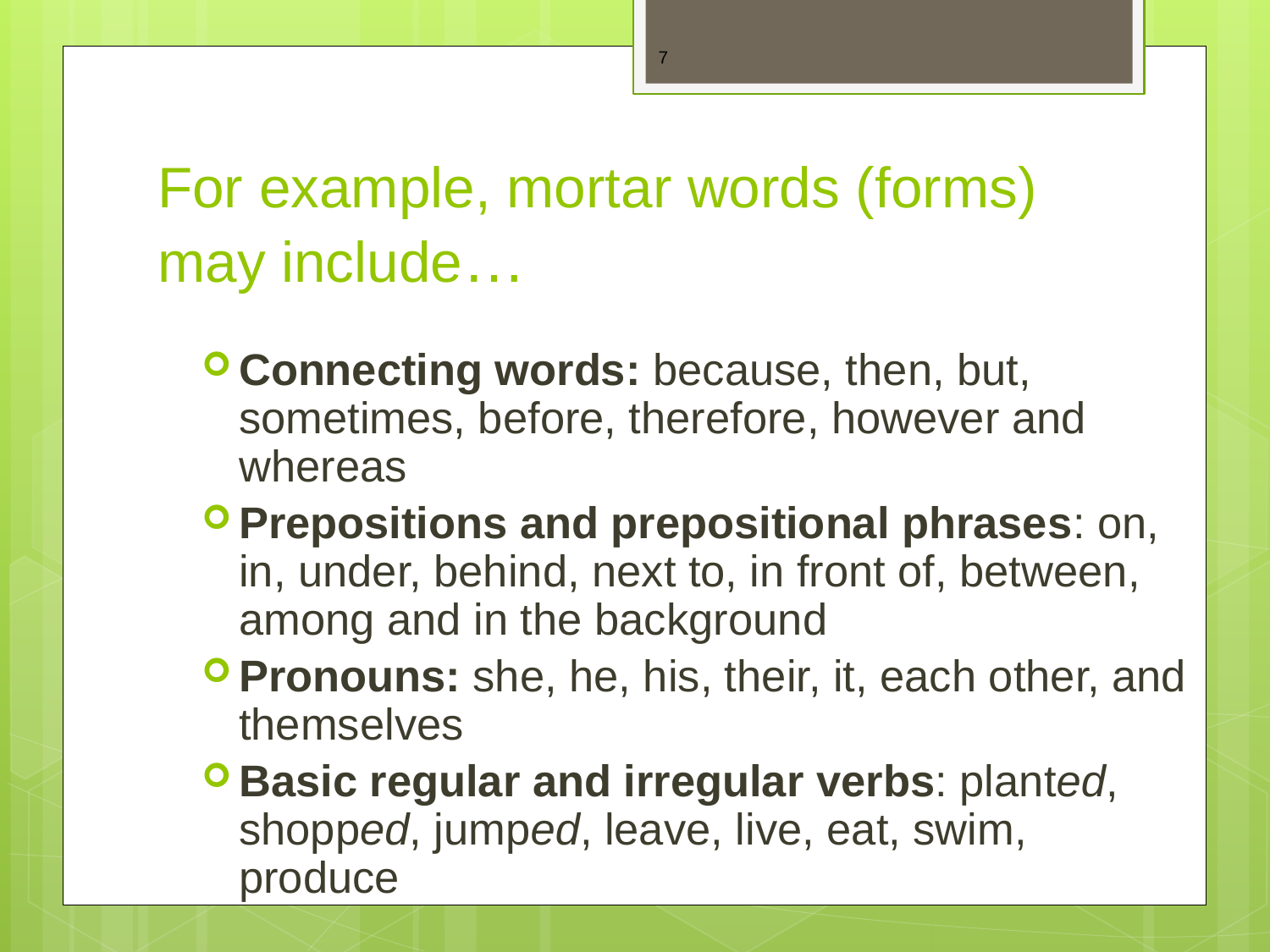

7
# For example, mortar words (forms) may include…
Connecting words: because, then, but, sometimes, before, therefore, however and whereas
Prepositions and prepositional phrases: on, in, under, behind, next to, in front of, between, among and in the background
Pronouns: she, he, his, their, it, each other, and themselves
Basic regular and irregular verbs: planted, shopped, jumped, leave, live, eat, swim, produce